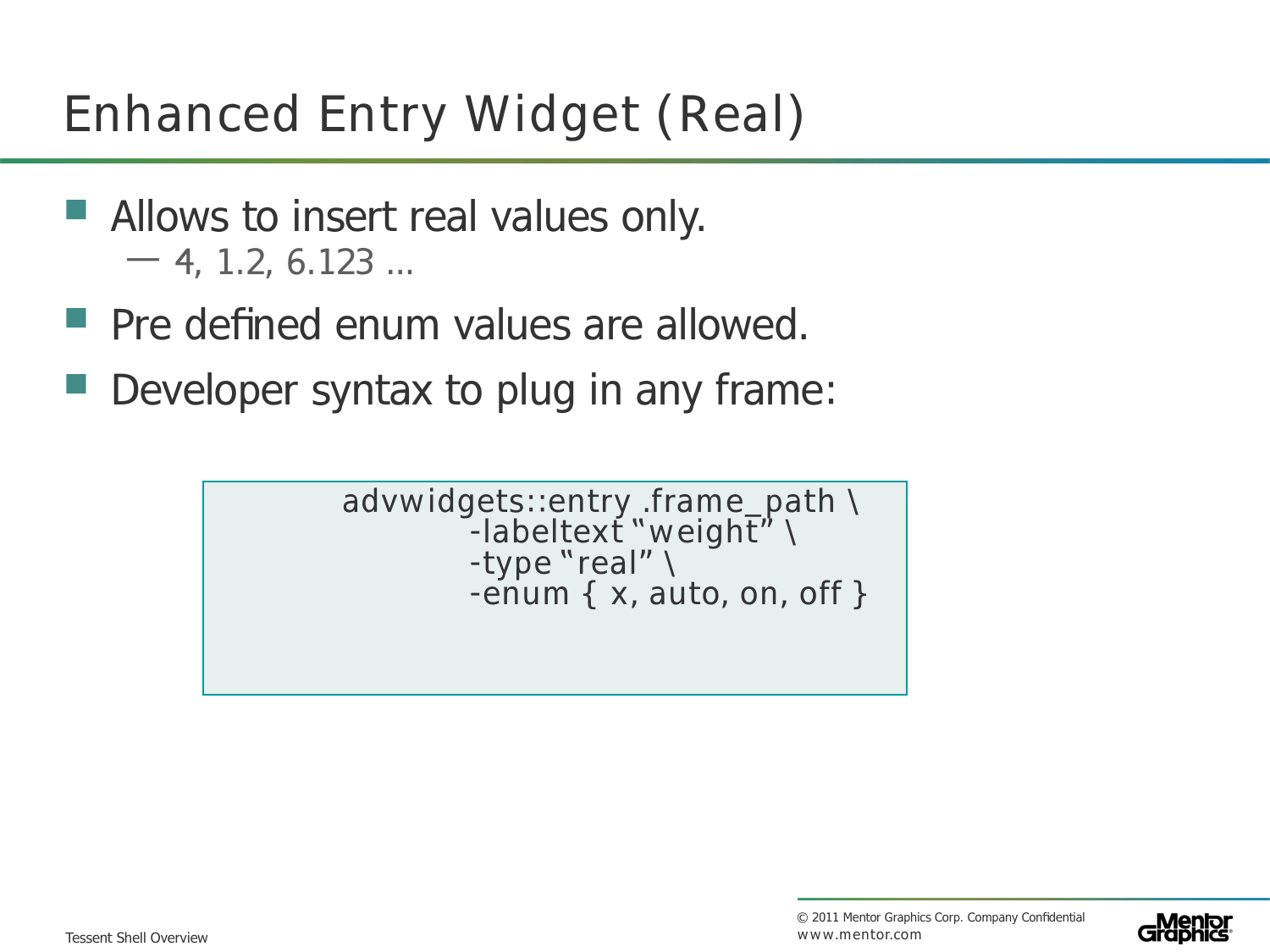

# Enhanced Entry Widget (Real)
Allows to insert real values only.
4, 1.2, 6.123 …
Pre defined enum values are allowed.
Developer syntax to plug in any frame:
| advwidgets::entry .frame\_path \ -labeltext “weight” \ -type “real” \ -enum { x, auto, on, off } |
| --- |
Tessent Shell Overview